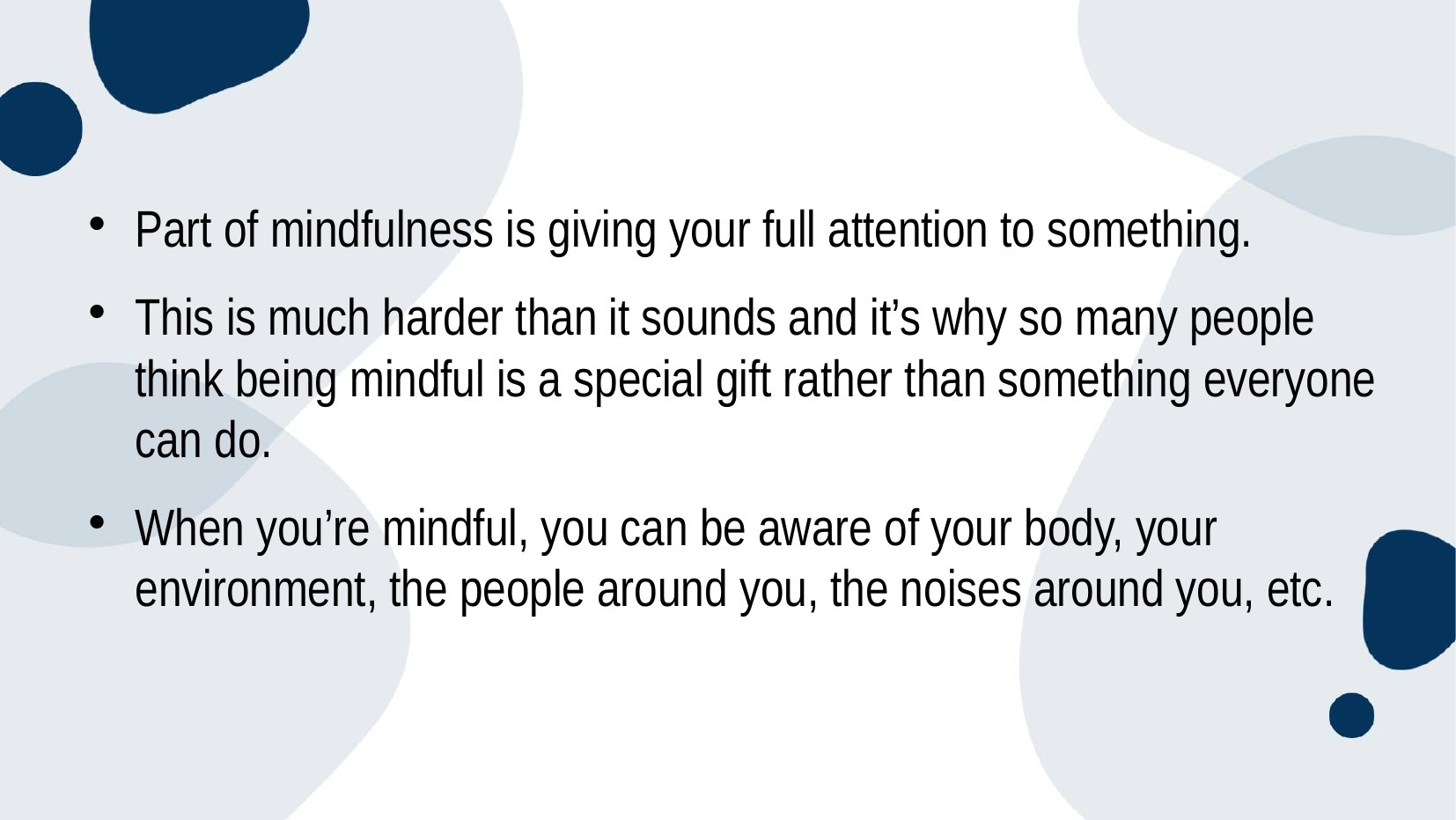

Part of mindfulness is giving your full attention to something.
This is much harder than it sounds and it’s why so many people think being mindful is a special gift rather than something everyone can do.
When you’re mindful, you can be aware of your body, your environment, the people around you, the noises around you, etc.